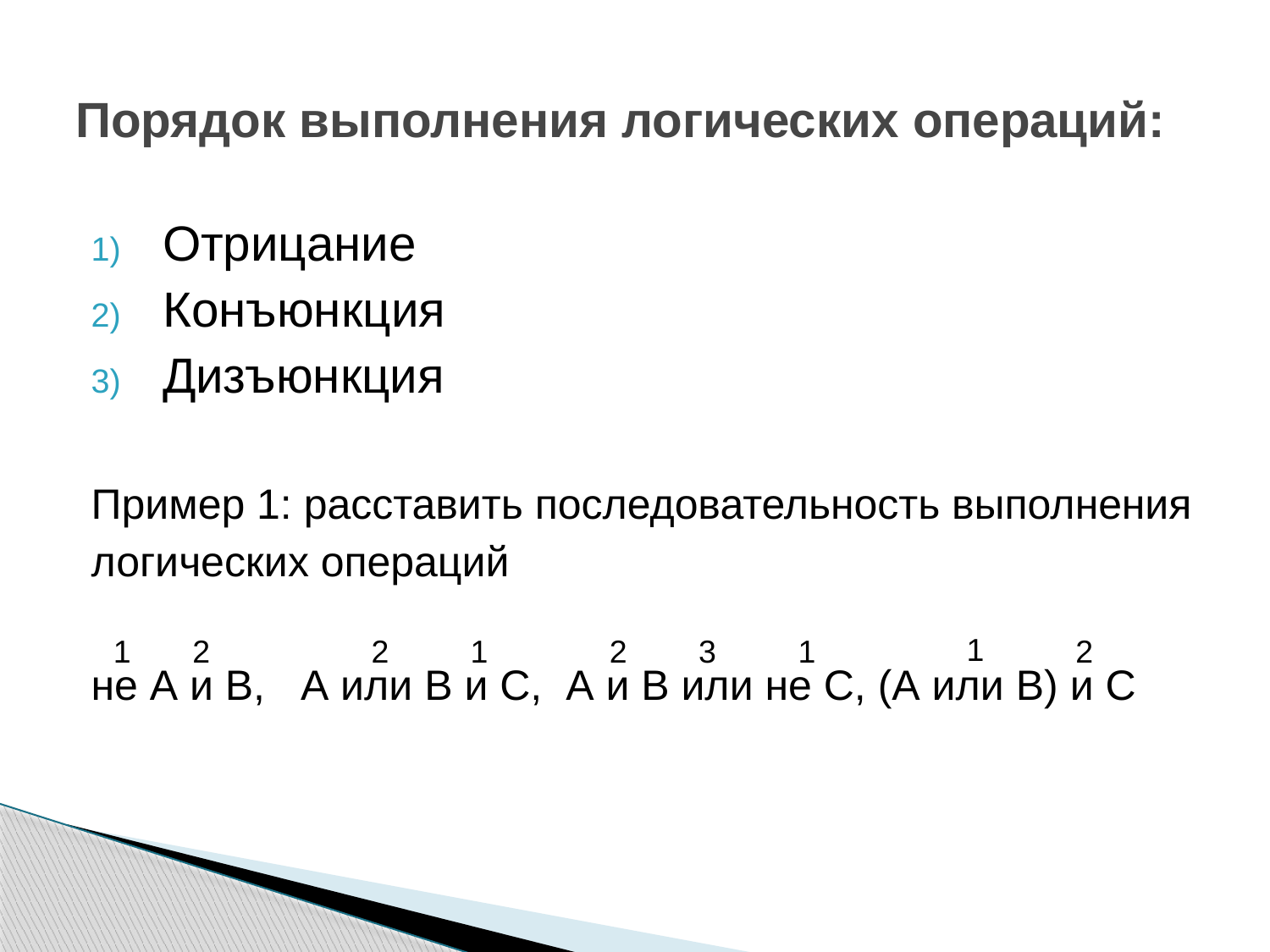

# Порядок выполнения логических операций:
Отрицание
Конъюнкция
Дизъюнкция

Пример 1: расставить последовательность выполнения
логических операций

не А и В,   А или В и С,  А и В или не С, (А или В) и С
1
1
2
2
1
2
3
1
2